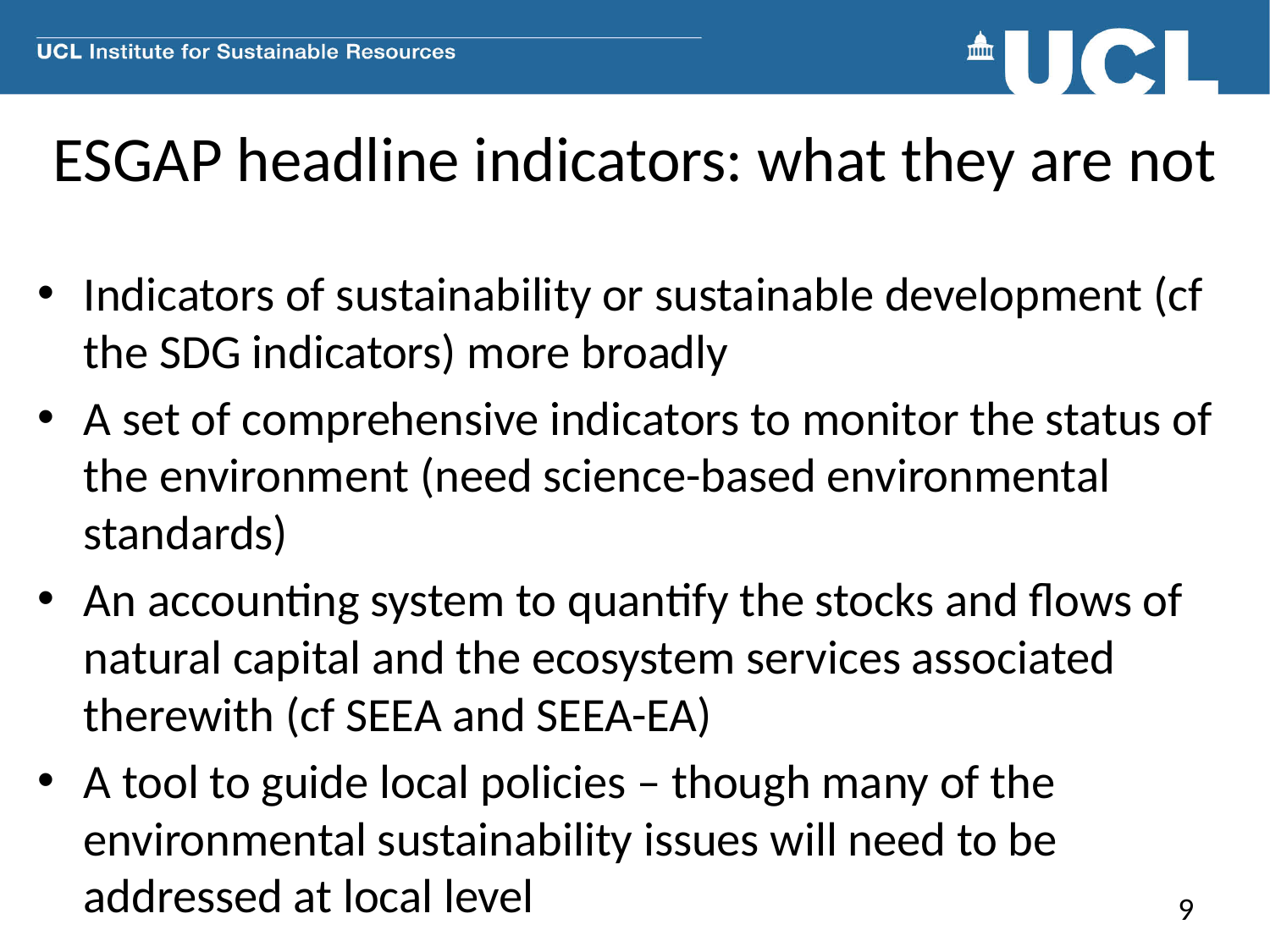

# ESGAP headline indicators: what they are not

Indicators of sustainability or sustainable development (cf the SDG indicators) more broadly
A set of comprehensive indicators to monitor the status of the environment (need science-based environmental standards)
An accounting system to quantify the stocks and flows of natural capital and the ecosystem services associated therewith (cf SEEA and SEEA-EA)
A tool to guide local policies – though many of the environmental sustainability issues will need to be addressed at local level
9